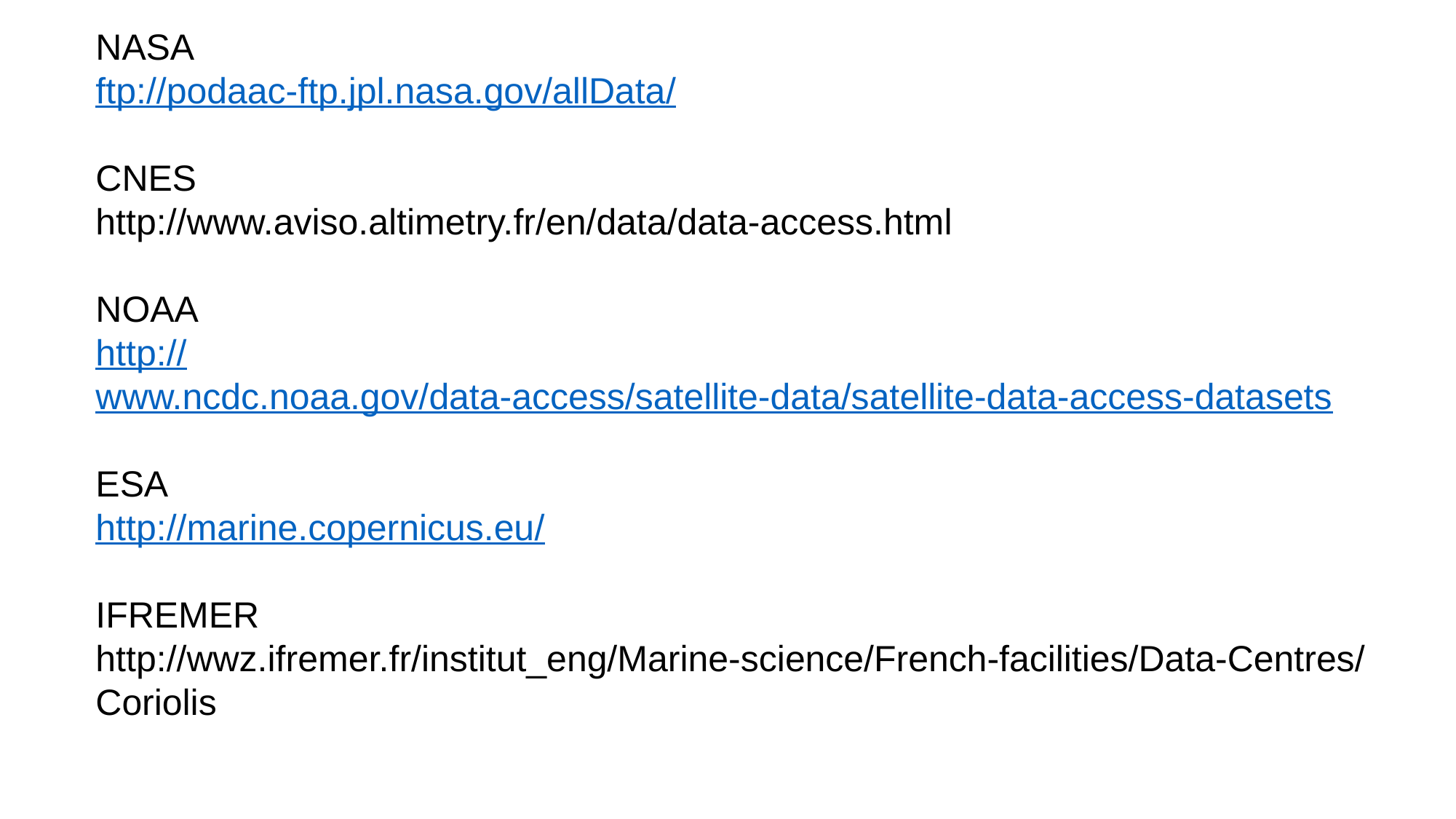

NASA
ftp://podaac-ftp.jpl.nasa.gov/allData/

CNES
http://www.aviso.altimetry.fr/en/data/data-access.html

NOAA
http://www.ncdc.noaa.gov/data-access/satellite-data/satellite-data-access-datasets

ESA
http://marine.copernicus.eu/

IFREMER
http://wwz.ifremer.fr/institut_eng/Marine-science/French-facilities/Data-Centres/Coriolis